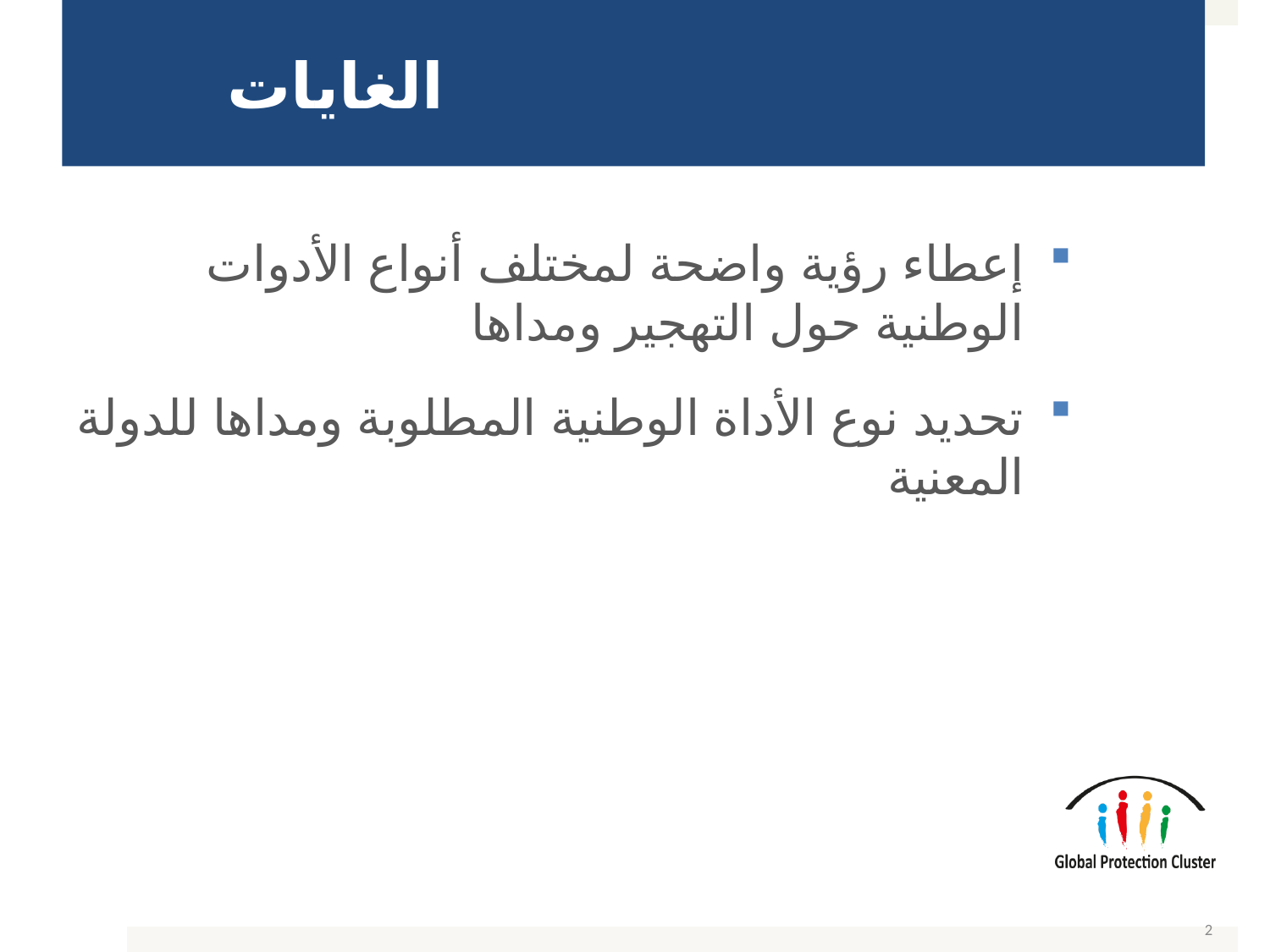

# الغايات
إعطاء رؤية واضحة لمختلف أنواع الأدوات الوطنية حول التهجير ومداها
تحديد نوع الأداة الوطنية المطلوبة ومداها للدولة المعنية